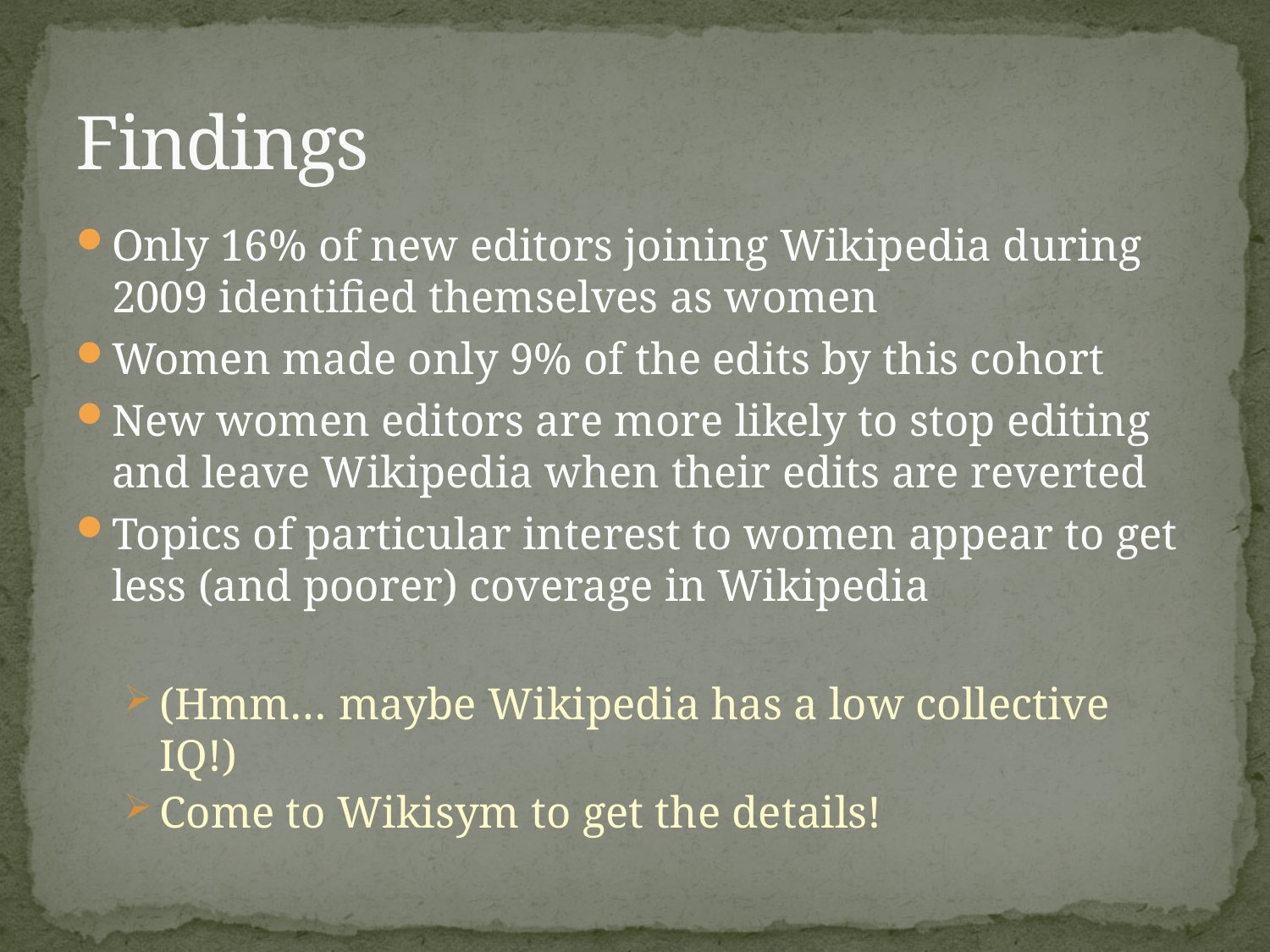

# Findings
Only 16% of new editors joining Wikipedia during 2009 identified themselves as women
Women made only 9% of the edits by this cohort
New women editors are more likely to stop editing and leave Wikipedia when their edits are reverted
Topics of particular interest to women appear to get less (and poorer) coverage in Wikipedia

(Hmm… maybe Wikipedia has a low collective IQ!)
Come to Wikisym to get the details!